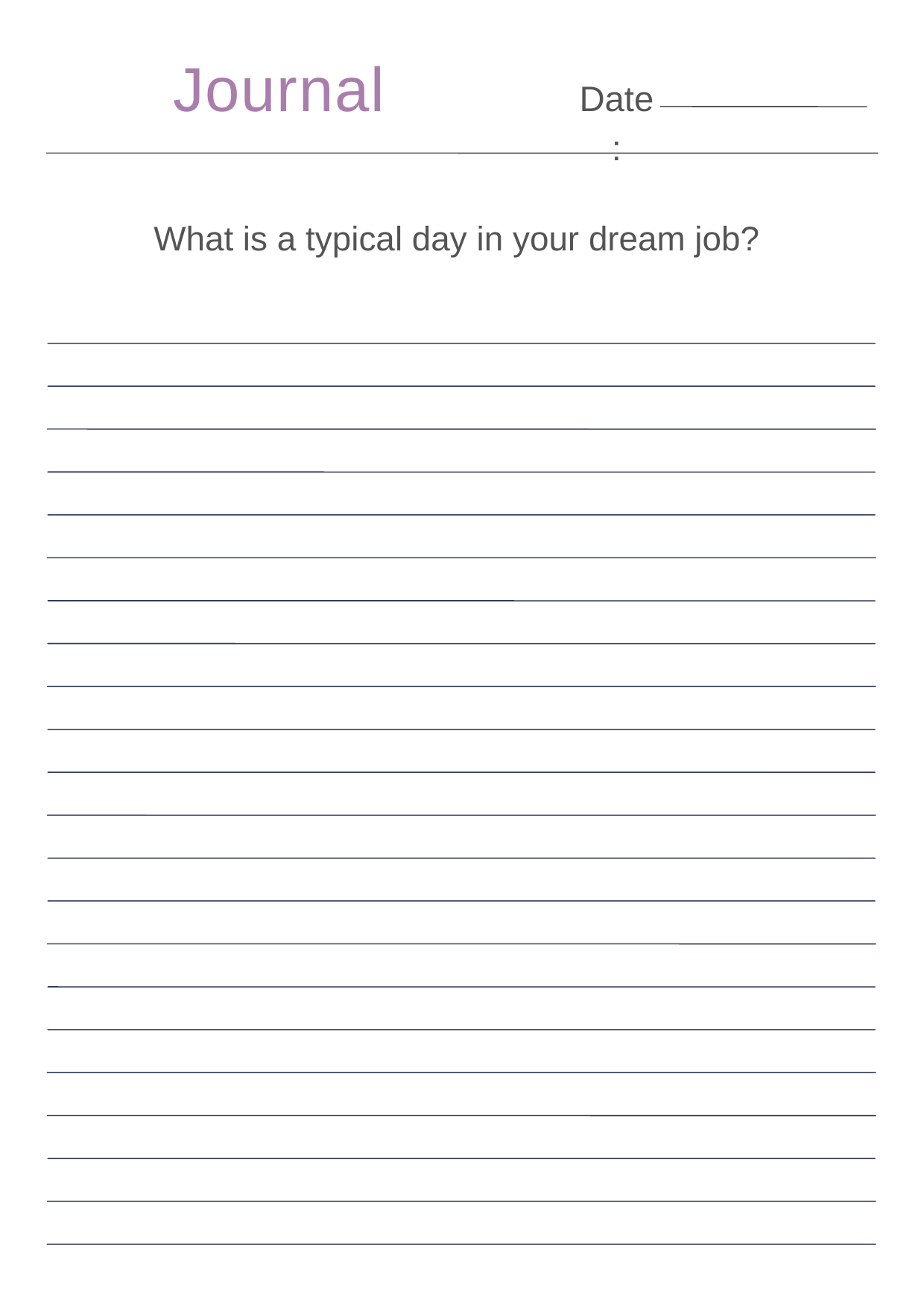

Journal
Date:

What is a typical day in your dream job?